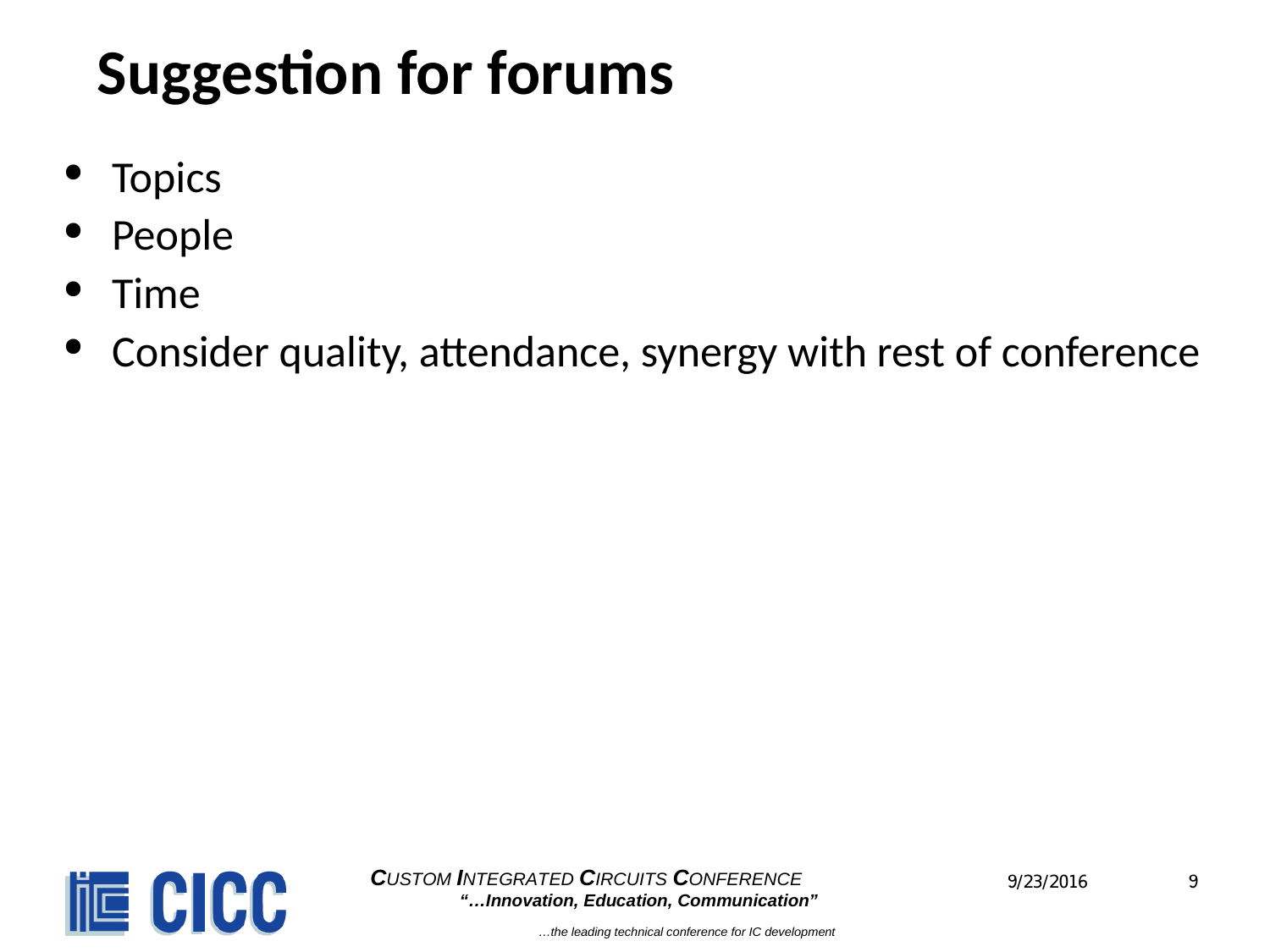

# Suggestion for forums
Topics
People
Time
Consider quality, attendance, synergy with rest of conference